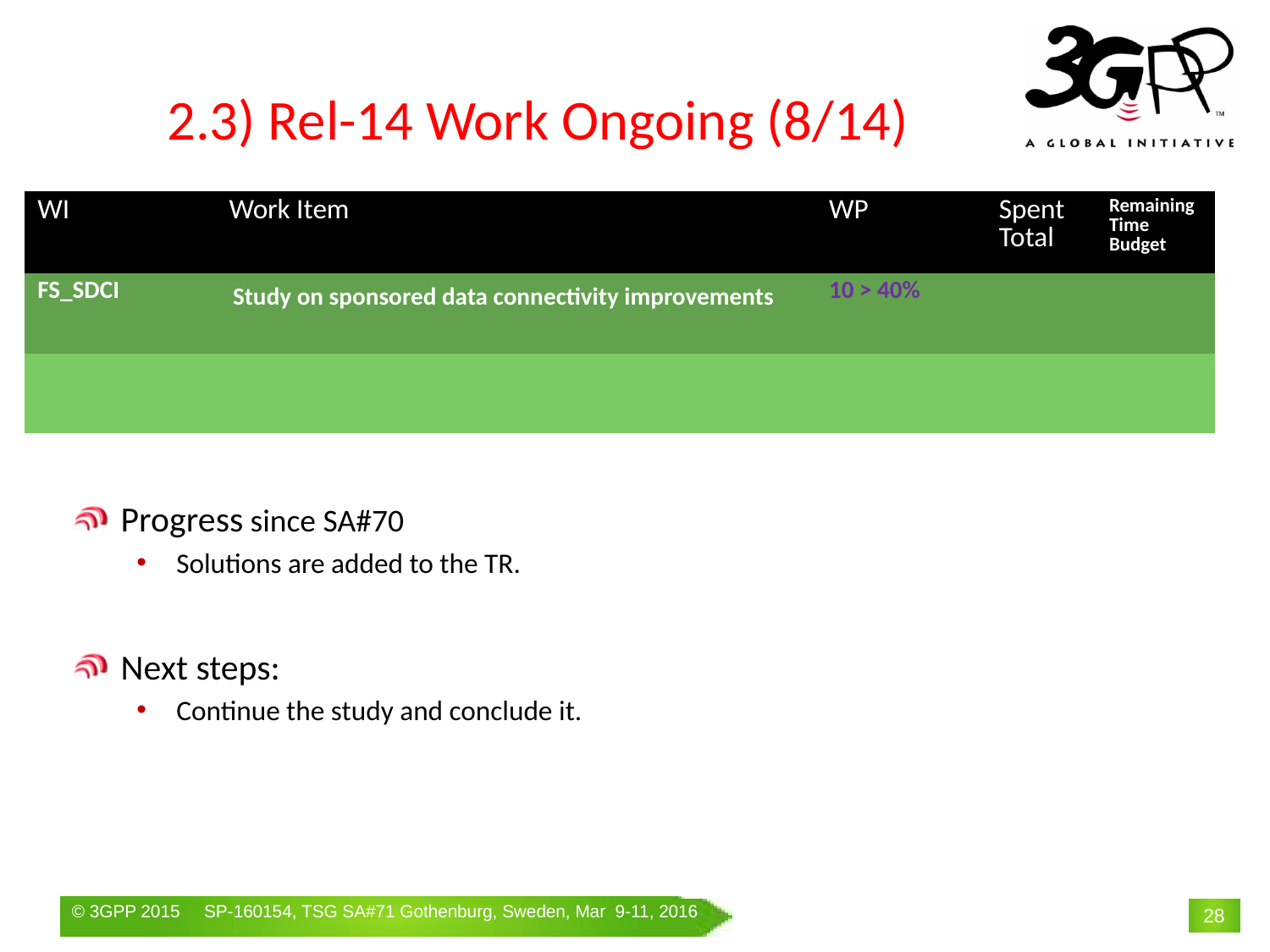

# 2.3) Rel-14 Work Ongoing (8/14)
| WI | Work Item | WP | Spent Total | Remaining Time Budget |
| --- | --- | --- | --- | --- |
| FS\_SDCI | Study on sponsored data connectivity improvements | 10 > 40% |  |  |
|  |  |  |  |  |
Progress since SA#70
Solutions are added to the TR.

Next steps:
Continue the study and conclude it.